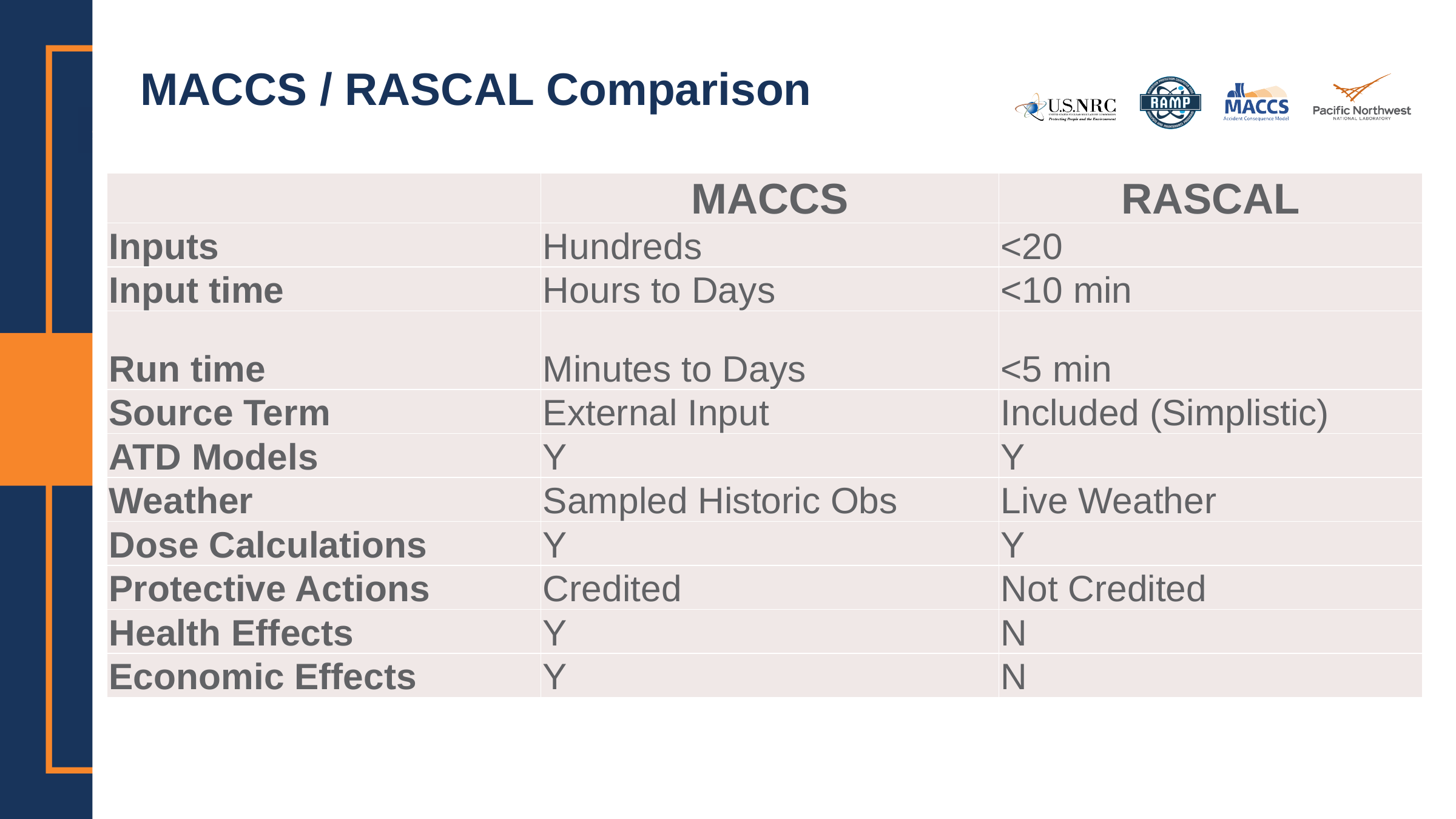

# MACCS / RASCAL Comparison
|  | MACCS | RASCAL |
| --- | --- | --- |
| Inputs | Hundreds | <20 |
| Input time | Hours to Days | <10 min |
| Run time | Minutes to Days | <5 min |
| Source Term | External Input | Included (Simplistic) |
| ATD Models | Y | Y |
| Weather | Sampled Historic Obs | Live Weather |
| Dose Calculations | Y | Y |
| Protective Actions | Credited | Not Credited |
| Health Effects | Y | N |
| Economic Effects | Y | N |